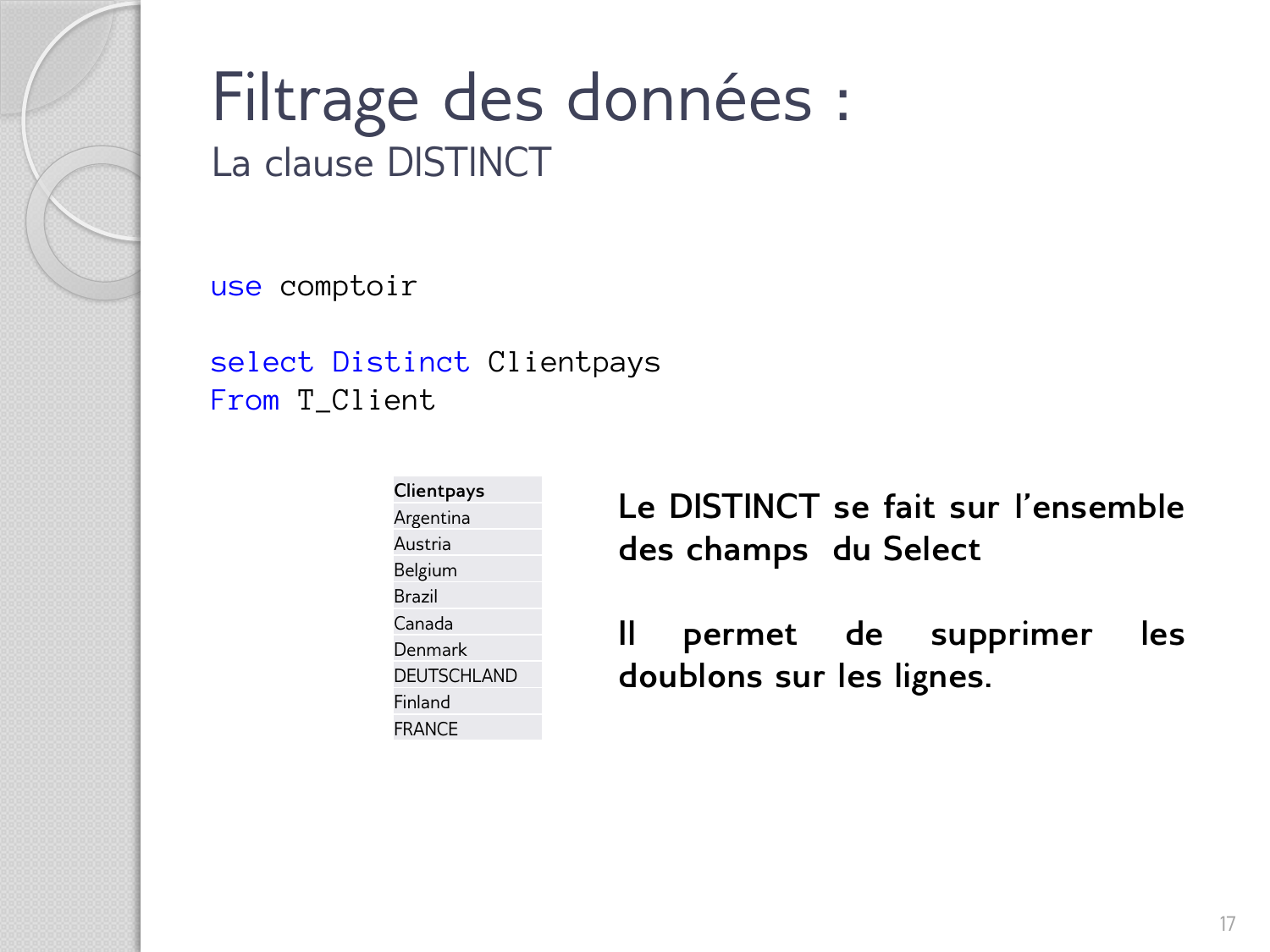

# Filtrage des données : La clause DISTINCT
use comptoir

select Distinct Clientpays
From T_Client
| Clientpays |
| --- |
| Argentina |
| Austria |
| Belgium |
| Brazil |
| Canada |
| Denmark |
| DEUTSCHLAND |
| Finland |
| FRANCE |
Le DISTINCT se fait sur l’ensemble des champs  du Select

Il permet de supprimer les doublons sur les lignes.
17